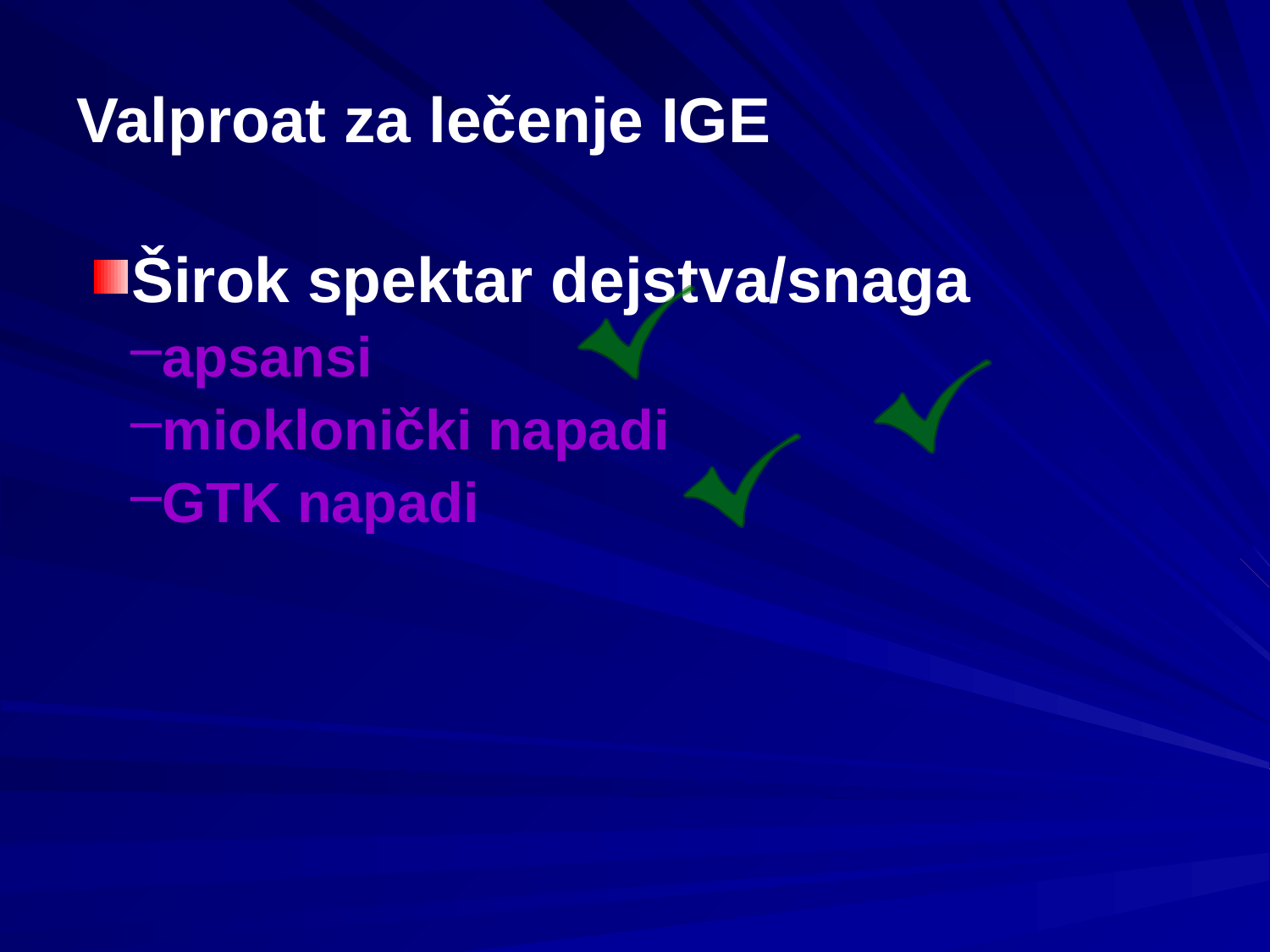

Valproat za lečenje IGE
Širok spektar dejstva/snaga
apsansi
mioklonički napadi
GTK napadi